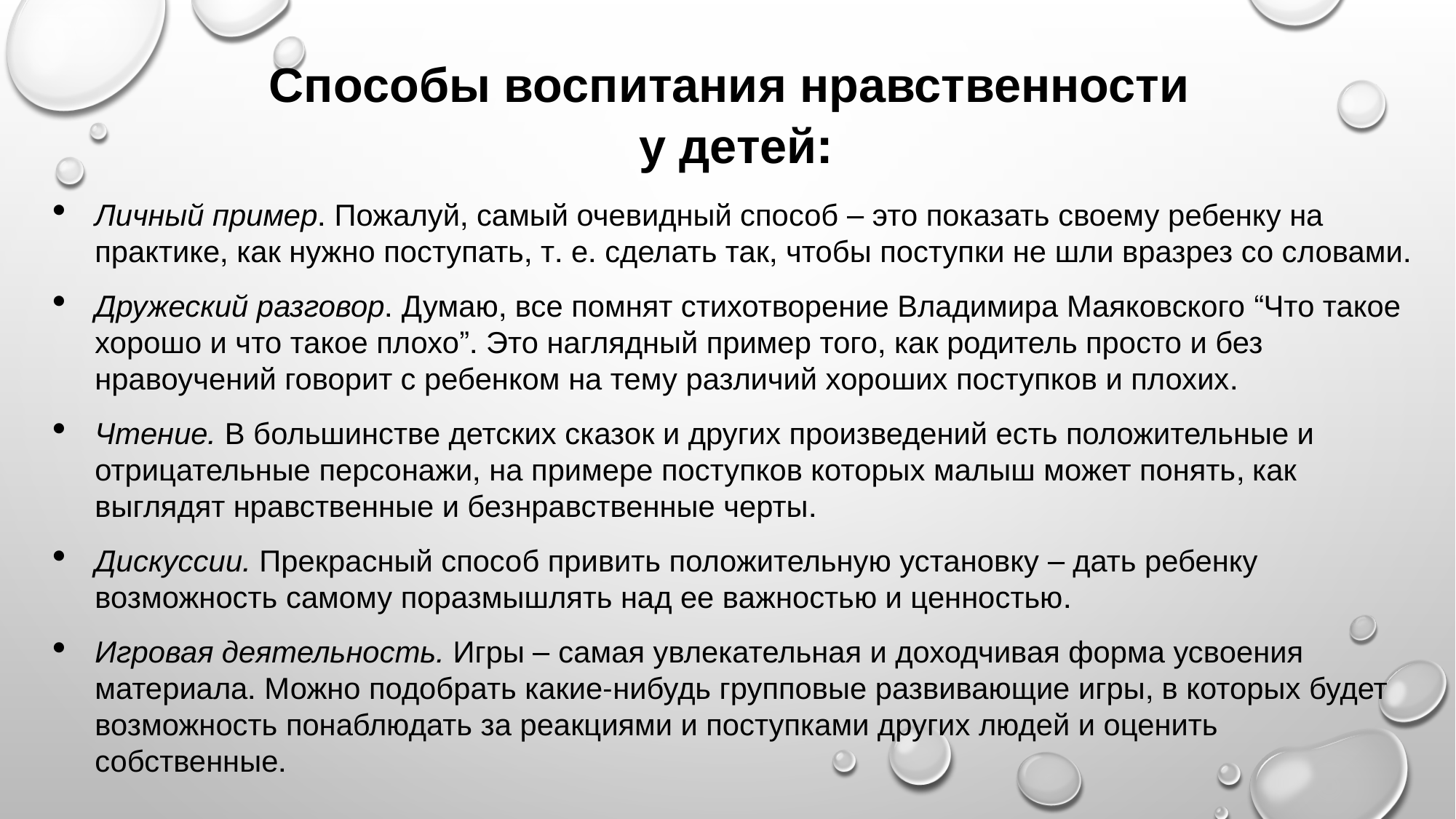

Способы воспитания нравственности
у детей:
Личный пример. Пожалуй, самый очевидный способ – это показать своему ребенку на практике, как нужно поступать, т. е. сделать так, чтобы поступки не шли вразрез со словами.
Дружеский разговор. Думаю, все помнят стихотворение Владимира Маяковского “Что такое хорошо и что такое плохо”. Это наглядный пример того, как родитель просто и без нравоучений говорит с ребенком на тему различий хороших поступков и плохих.
Чтение. В большинстве детских сказок и других произведений есть положительные и отрицательные персонажи, на примере поступков которых малыш может понять, как выглядят нравственные и безнравственные черты.
Дискуссии. Прекрасный способ привить положительную установку – дать ребенку возможность самому поразмышлять над ее важностью и ценностью.
Игровая деятельность. Игры – самая увлекательная и доходчивая форма усвоения материала. Можно подобрать какие-нибудь групповые развивающие игры, в которых будет возможность понаблюдать за реакциями и поступками других людей и оценить собственные.